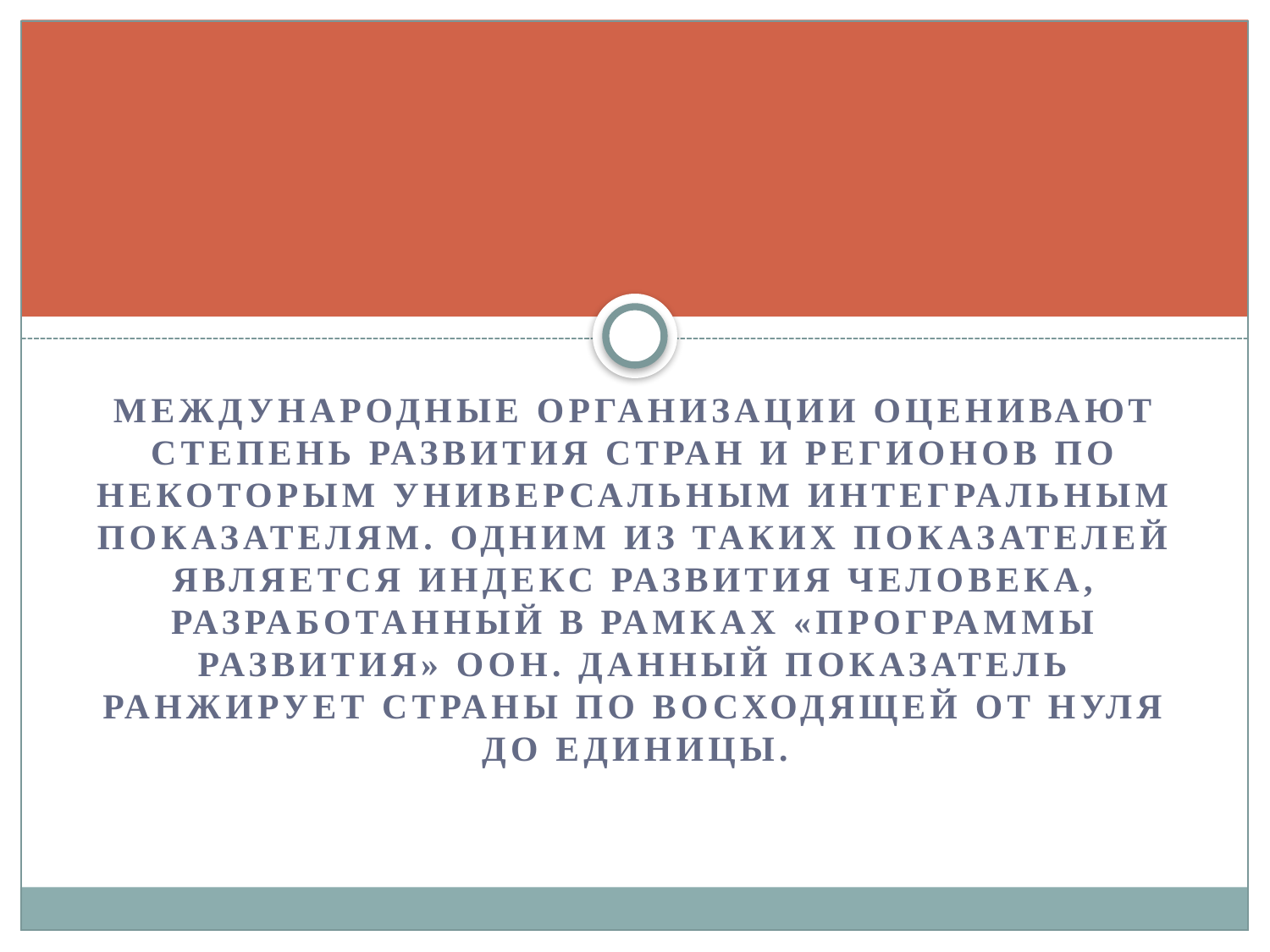

Международные организации оценивают степень развития стран и регионов по некоторым универсальным интегральным показателям. Одним из таких показателей является индекс развития человека, разработанный в рамках «Программы развития» ООН. Данный показатель ранжирует страны по восходящей от нуля до единицы.